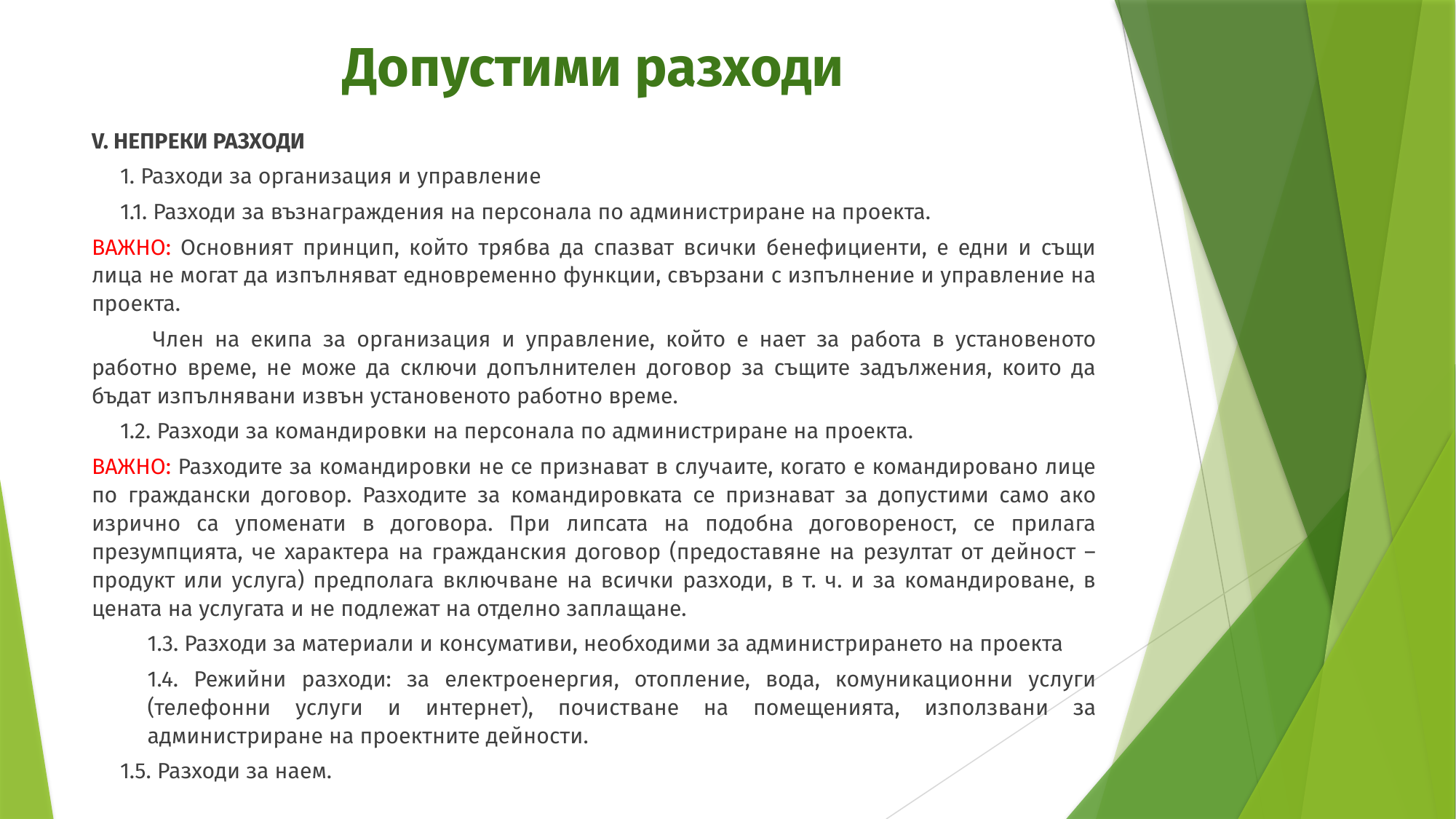

# Допустими разходи
V. НЕПРЕКИ РАЗХОДИ
	1. Разходи за организация и управление
	1.1. Разходи за възнаграждения на персонала по администриране на проекта.
ВАЖНО: Основният принцип, който трябва да спазват всички бенефициенти, е едни и същи лица не могат да изпълняват едновременно функции, свързани с изпълнение и управление на проекта.
	   Член на екипа за организация и управление, който е нает за работа в установеното работно време, не може да сключи допълнителен договор за същите задължения, които да бъдат изпълнявани извън установеното работно време.
	1.2. Разходи за командировки на персонала по администриране на проекта.
ВАЖНО: Разходите за командировки не се признават в случаите, когато е командировано лице по граждански договор. Разходите за командировката се признават за допустими само ако изрично са упоменати в договора. При липсата на подобна договореност, се прилага презумпцията, че характера на гражданския договор (предоставяне на резултат от дейност – продукт или услуга) предполага включване на всички разходи, в т. ч. и за командироване, в цената на услугата и не подлежат на отделно заплащане.
	1.3. Разходи за материали и консумативи, необходими за администрирането на проекта
	1.4. Режийни разходи: за електроенергия, отопление, вода, комуникационни услуги (телефонни услуги и интернет), почистване на помещенията, използвани за администриране на проектните дейности.
	1.5. Разходи за наем.